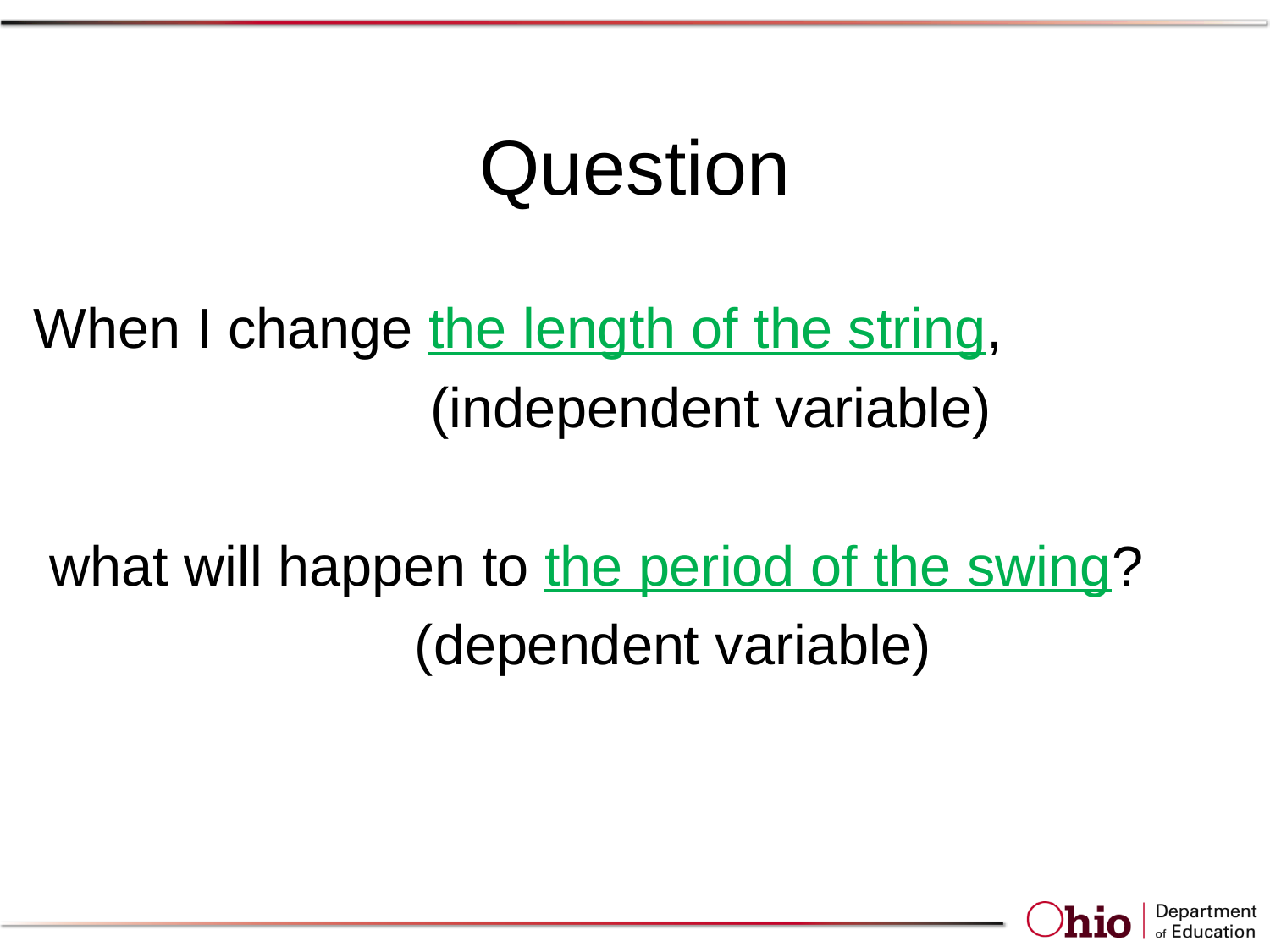

# Question
When I change the length of the string,
 (independent variable)

 what will happen to the period of the swing?
(dependent variable)